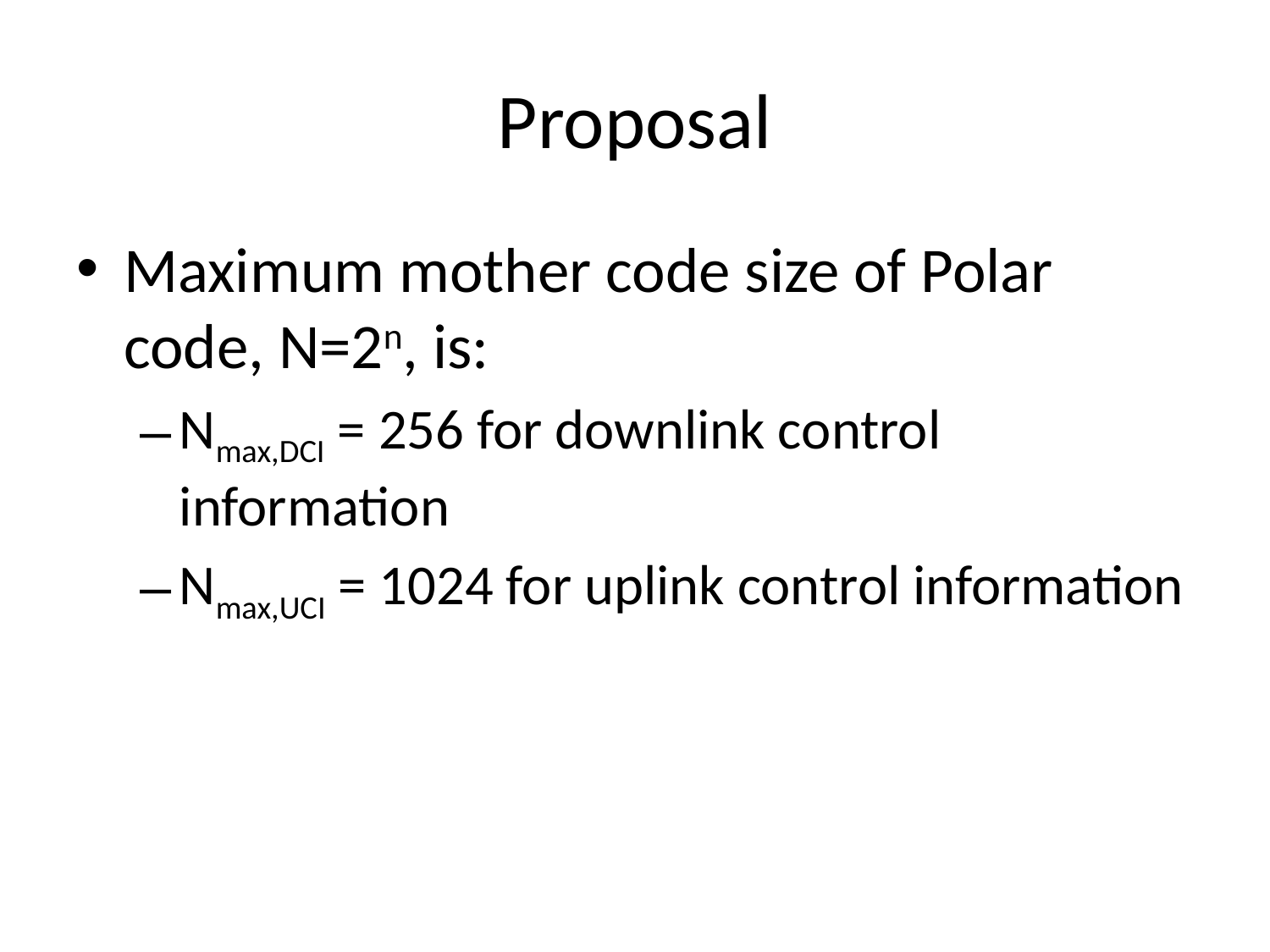

# Proposal
Maximum mother code size of Polar code, N=2n, is:
Nmax,DCI = 256 for downlink control information
Nmax,UCI = 1024 for uplink control information